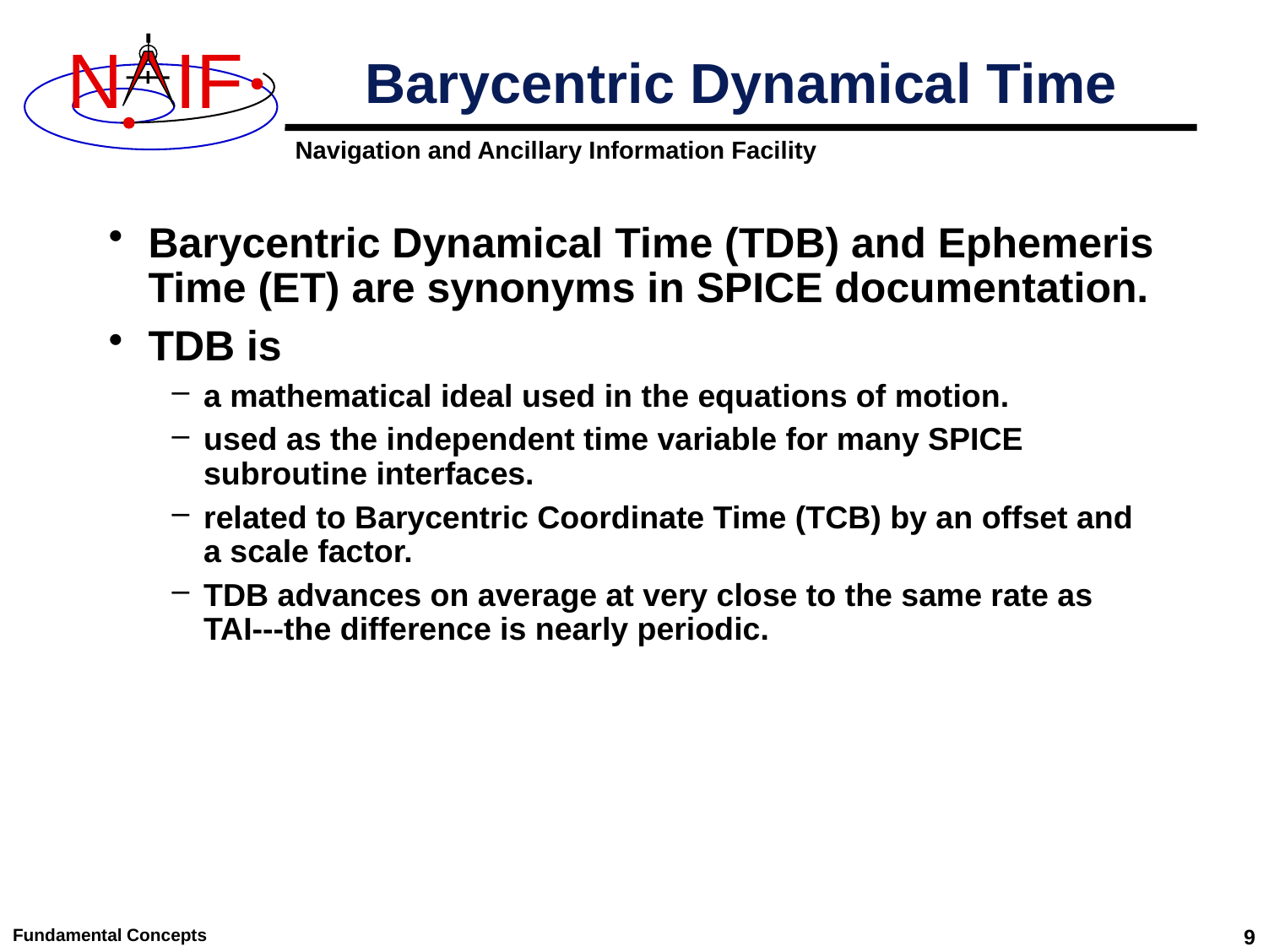

# Barycentric Dynamical Time
Barycentric Dynamical Time (TDB) and Ephemeris Time (ET) are synonyms in SPICE documentation.
TDB is
a mathematical ideal used in the equations of motion.
used as the independent time variable for many SPICE subroutine interfaces.
related to Barycentric Coordinate Time (TCB) by an offset and a scale factor.
TDB advances on average at very close to the same rate as TAI---the difference is nearly periodic.
Fundamental Concepts
9